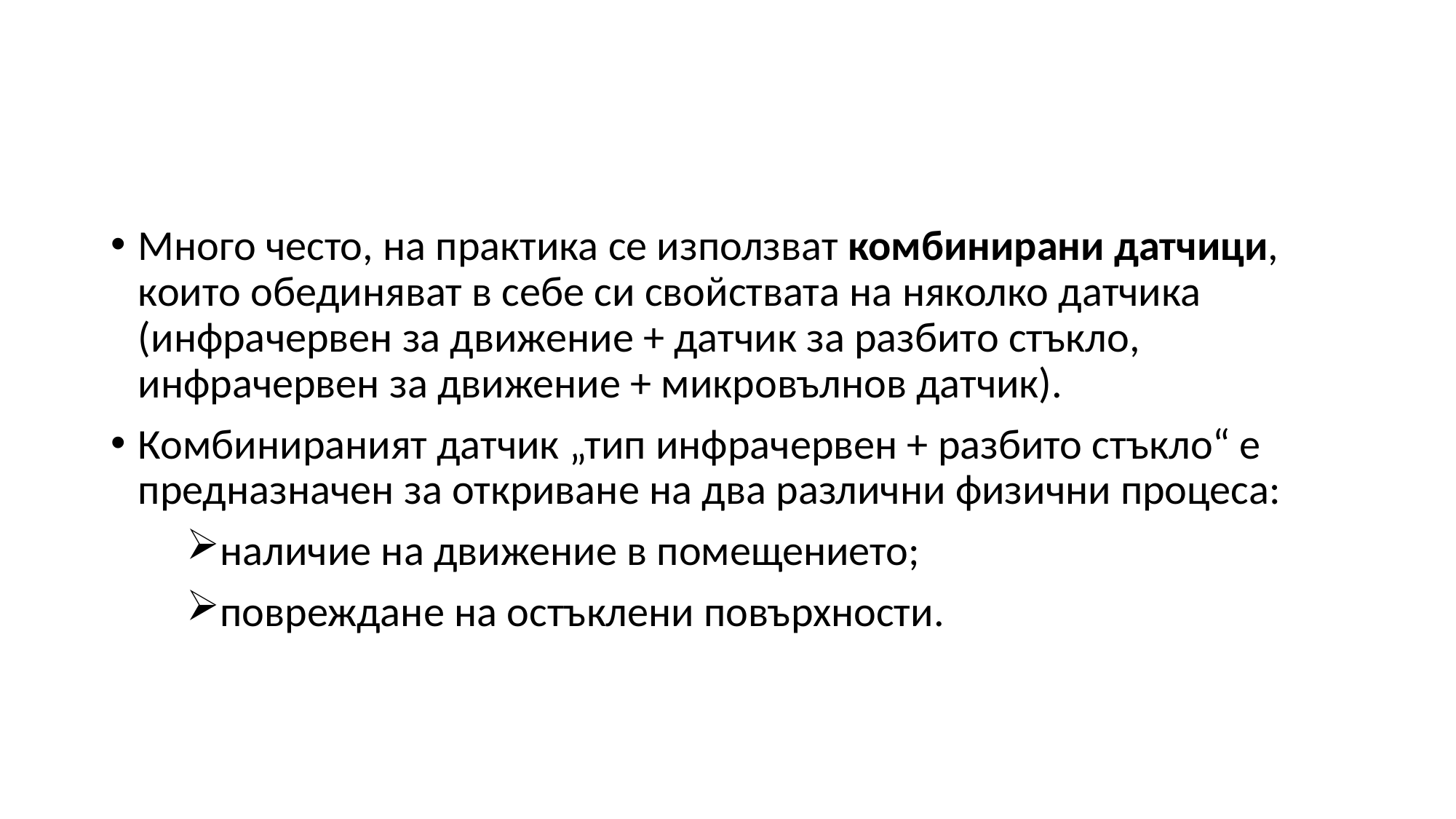

Много често, на практика се използват комбинирани датчици, които обединяват в себе си свойствата на няколко датчика (инфрачервен за движение + датчик за разбито стъкло, инфрачервен за движение + микровълнов датчик).
Комбинираният датчик „тип инфрачервен + разбито стъкло“ е предназначен за откриване на два различни физични процеса:
наличие на движение в помещението;
повреждане на остъклени повърхности.